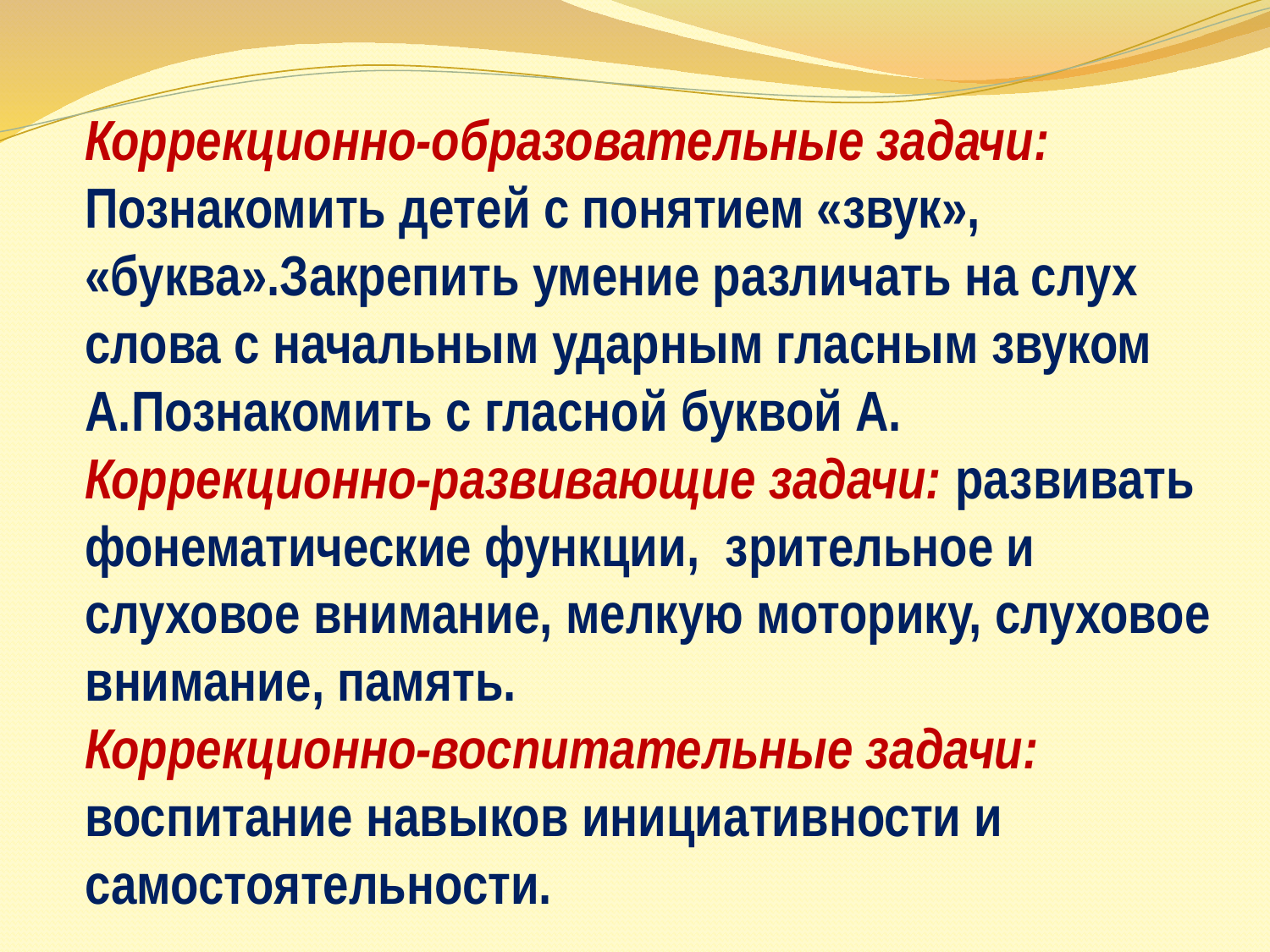

# Коррекционно-образовательные задачи: Познакомить детей с понятием «звук», «буква».Закрепить умение различать на слух слова с начальным ударным гласным звуком А.Познакомить с гласной буквой А. Коррекционно-развивающие задачи: развивать фонематические функции,  зрительное и слуховое внимание, мелкую моторику, слуховое внимание, память. Коррекционно-воспитательные задачи: воспитание навыков инициативности и самостоятельности.